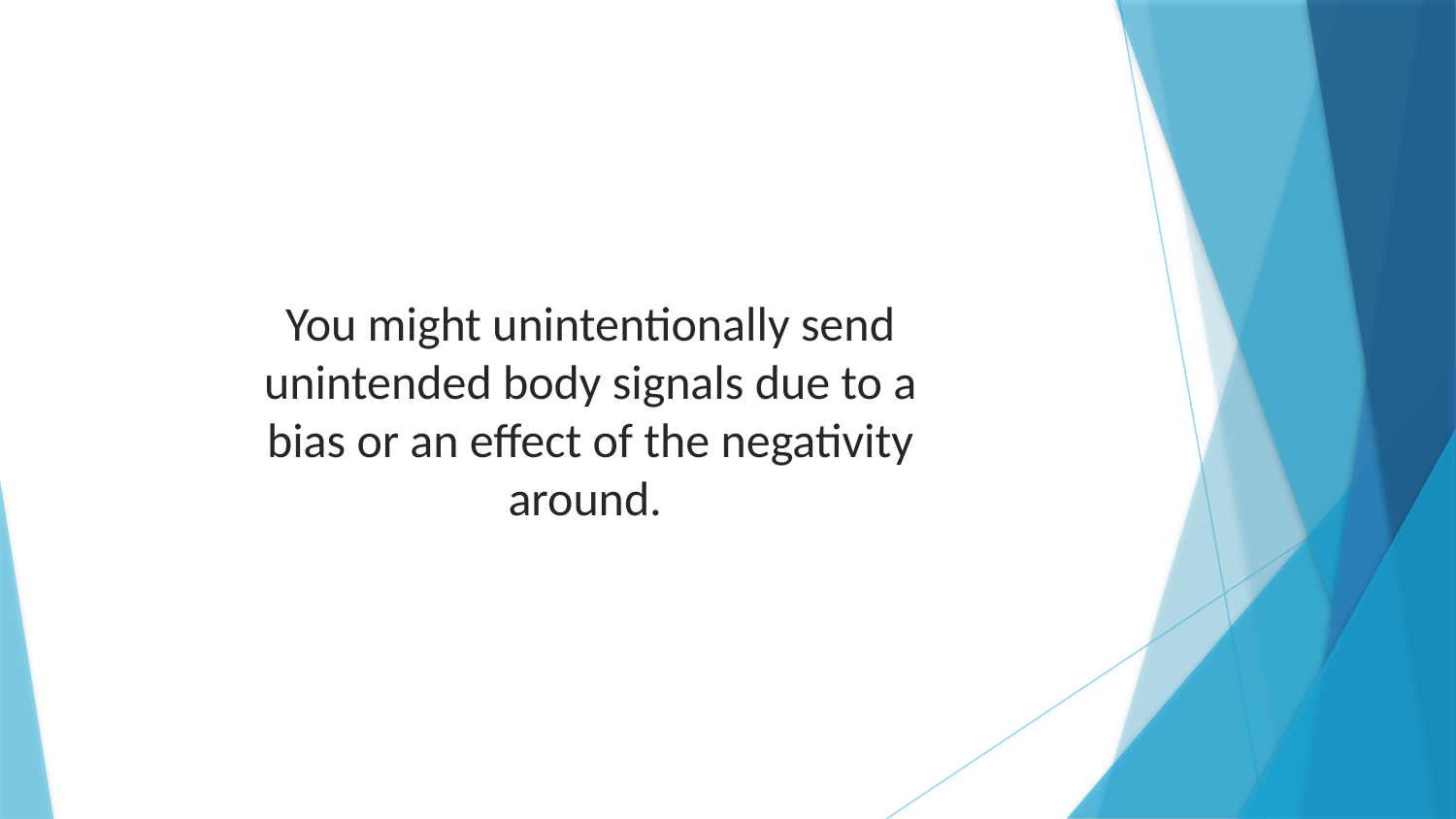

You might unintentionally send unintended body signals due to a bias or an effect of the negativity around.